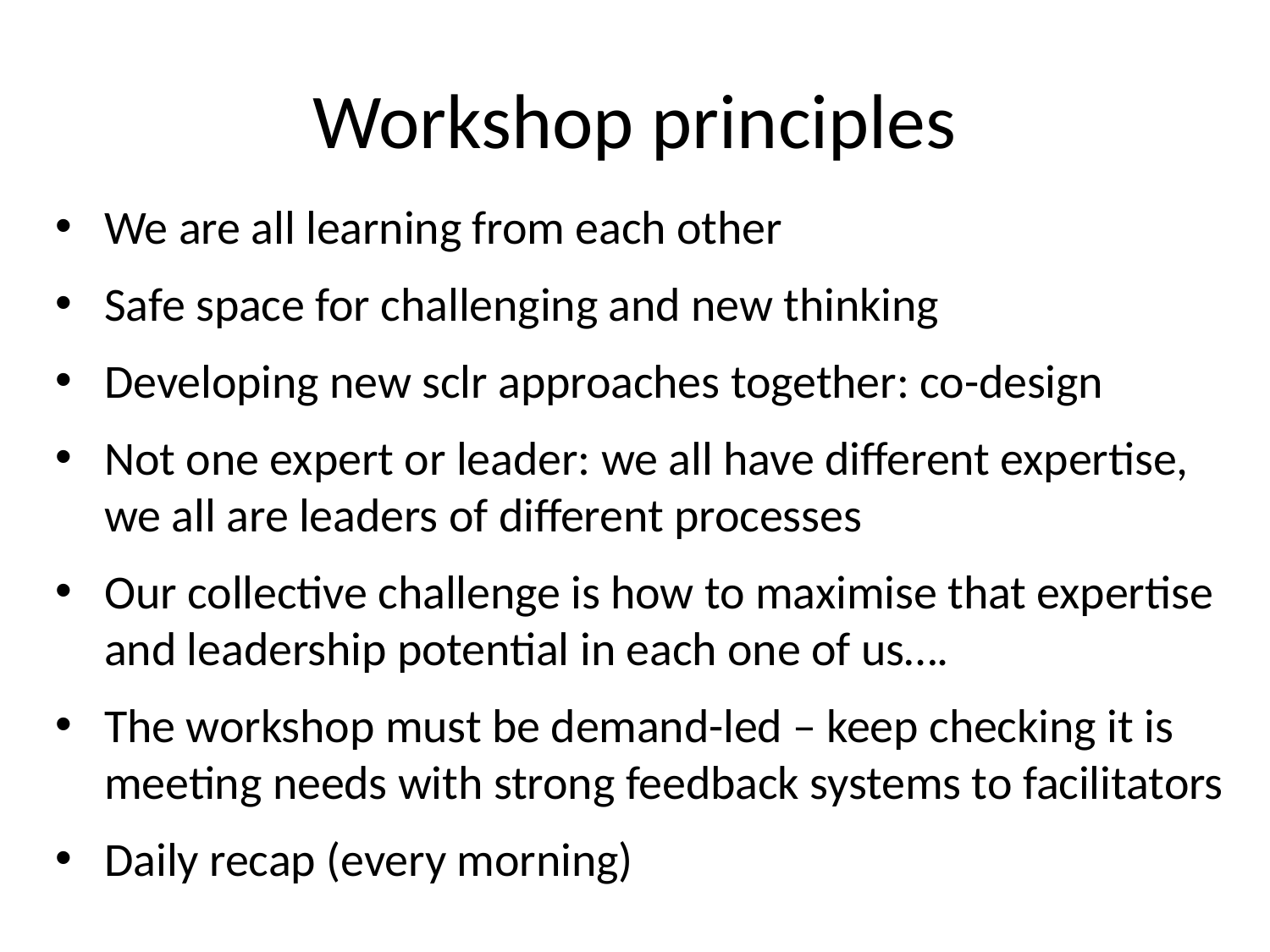

# Workshop principles
We are all learning from each other
Safe space for challenging and new thinking
Developing new sclr approaches together: co-design
Not one expert or leader: we all have different expertise, we all are leaders of different processes
Our collective challenge is how to maximise that expertise and leadership potential in each one of us….
The workshop must be demand-led – keep checking it is meeting needs with strong feedback systems to facilitators
Daily recap (every morning)